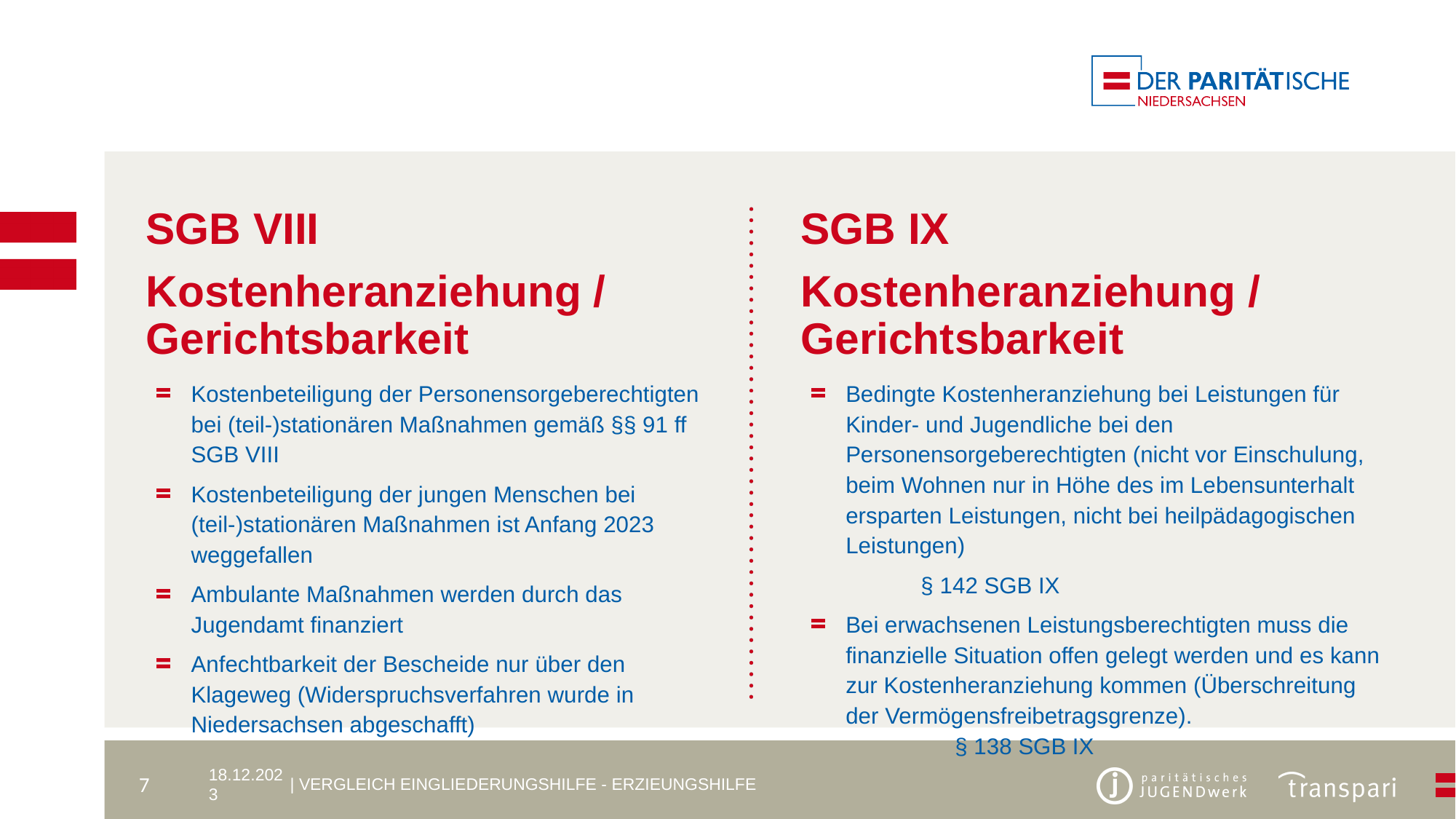

SGB VIII
Kostenheranziehung / Gerichtsbarkeit
SGB IX
Kostenheranziehung / Gerichtsbarkeit

Kostenbeteiligung der Personensorgeberechtigten bei (teil-)stationären Maßnahmen gemäß §§ 91 ff SGB VIII
Kostenbeteiligung der jungen Menschen bei (teil-)stationären Maßnahmen ist Anfang 2023 weggefallen
Ambulante Maßnahmen werden durch das Jugendamt finanziert
Anfechtbarkeit der Bescheide nur über den Klageweg (Widerspruchsverfahren wurde in Niedersachsen abgeschafft)

Bedingte Kostenheranziehung bei Leistungen für Kinder- und Jugendliche bei den Personensorgeberechtigten (nicht vor Einschulung, beim Wohnen nur in Höhe des im Lebensunterhalt ersparten Leistungen, nicht bei heilpädagogischen Leistungen)
	§ 142 SGB IX
Bei erwachsenen Leistungsberechtigten muss die finanzielle Situation offen gelegt werden und es kann zur Kostenheranziehung kommen (Überschreitung der Vermögensfreibetragsgrenze).
	§ 138 SGB IX

18.12.2023
7
| vergleich eingliederungshilfe - erzieungshilfe